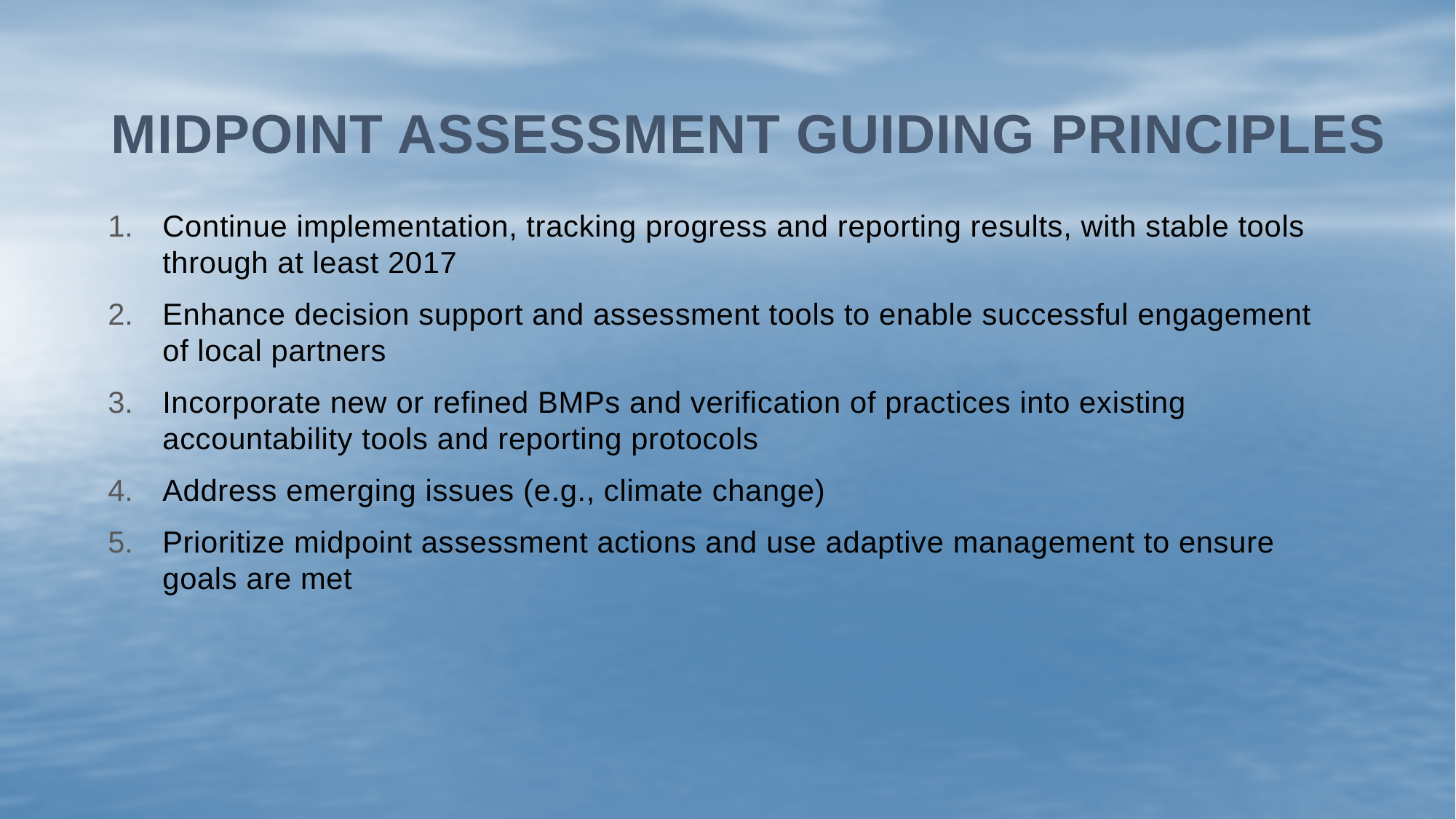

# Midpoint assessment guiding principles
Continue implementation, tracking progress and reporting results, with stable tools through at least 2017
Enhance decision support and assessment tools to enable successful engagement of local partners
Incorporate new or refined BMPs and verification of practices into existing accountability tools and reporting protocols
Address emerging issues (e.g., climate change)
Prioritize midpoint assessment actions and use adaptive management to ensure goals are met